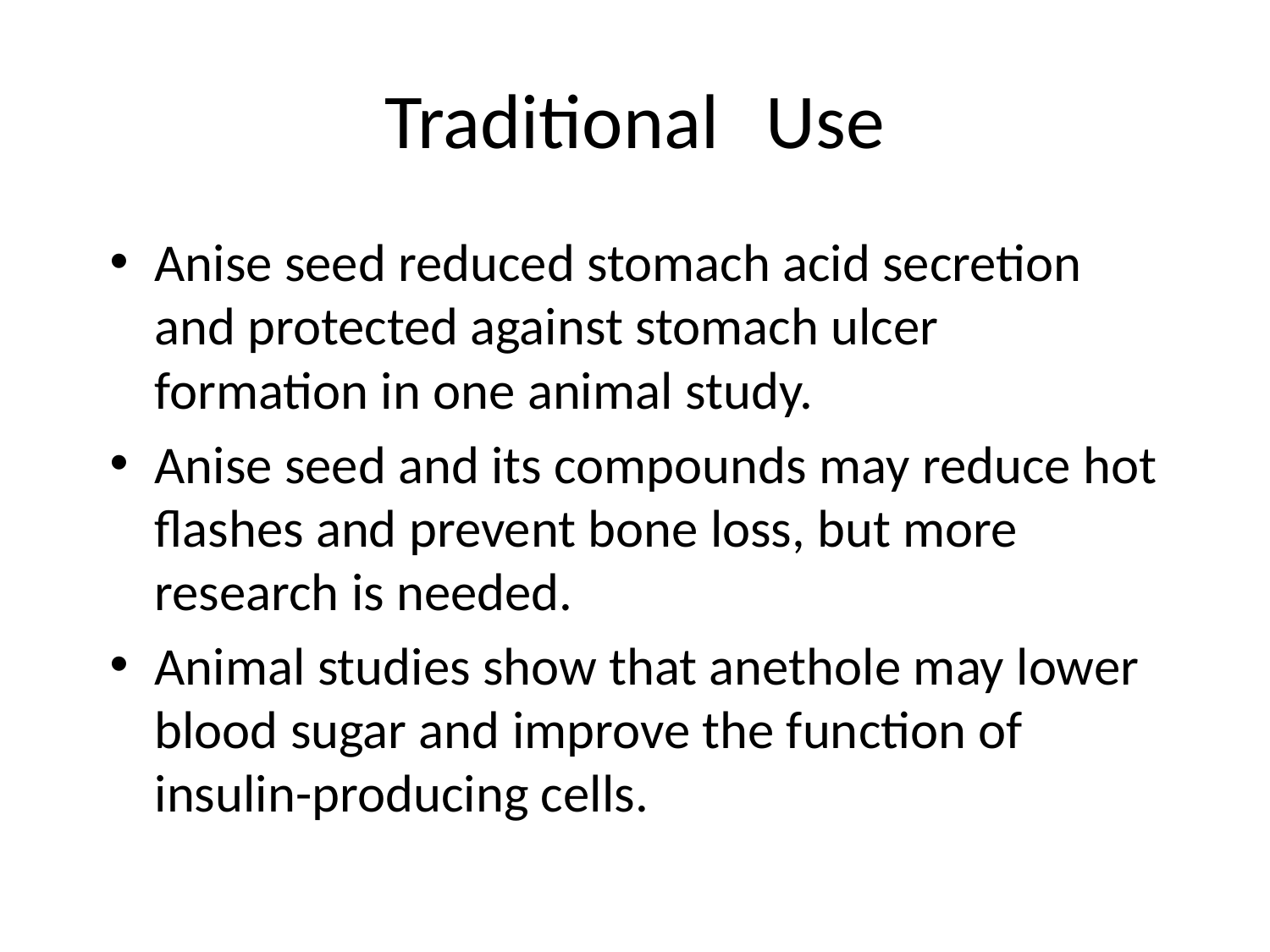

# Traditional 	Use
Anise seed reduced stomach acid secretion and protected against stomach ulcer formation in one animal study.
Anise seed and its compounds may reduce hot flashes and prevent bone loss, but more research is needed.
Animal studies show that anethole may lower blood sugar and improve the function of insulin-producing cells.